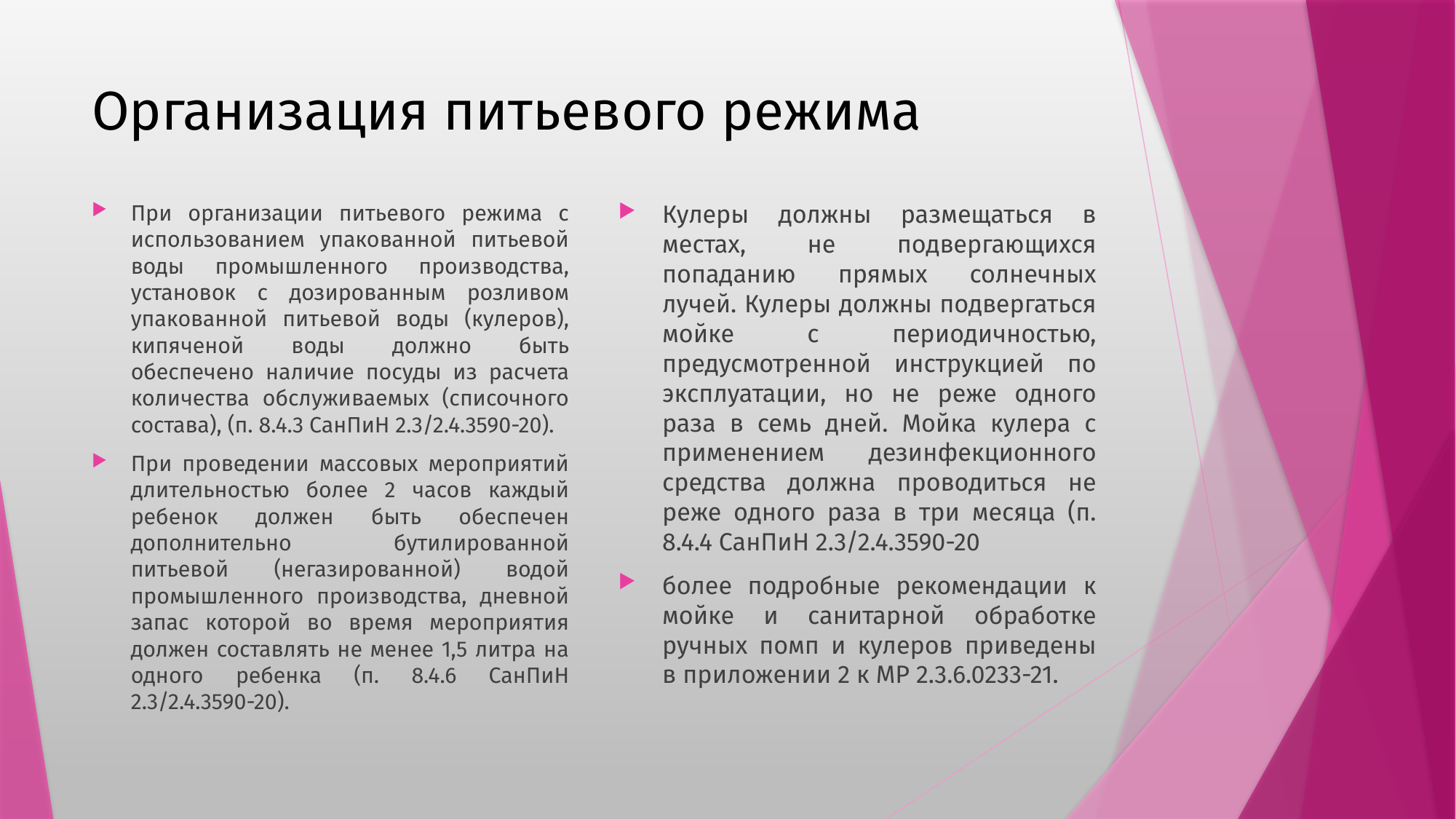

# Организация питьевого режима
При организации питьевого режима с использованием упакованной питьевой воды промышленного производства, установок с дозированным розливом упакованной питьевой воды (кулеров), кипяченой воды должно быть обеспечено наличие посуды из расчета количества обслуживаемых (списочного состава), (п. 8.4.3 СанПиН 2.3/2.4.3590-20).
При проведении массовых мероприятий длительностью более 2 часов каждый ребенок должен быть обеспечен дополнительно бутилированной питьевой (негазированной) водой промышленного производства, дневной запас которой во время мероприятия должен составлять не менее 1,5 литра на одного ребенка (п. 8.4.6 СанПиН 2.3/2.4.3590-20).

Кулеры должны размещаться в местах, не подвергающихся попаданию прямых солнечных лучей. Кулеры должны подвергаться мойке с периодичностью, предусмотренной инструкцией по эксплуатации, но не реже одного раза в семь дней. Мойка кулера с применением дезинфекционного средства должна проводиться не реже одного раза в три месяца (п. 8.4.4 СанПиН 2.3/2.4.3590-20
более подробные рекомендации к мойке и санитарной обработке ручных помп и кулеров приведены в приложении 2 к МР 2.3.6.0233-21.